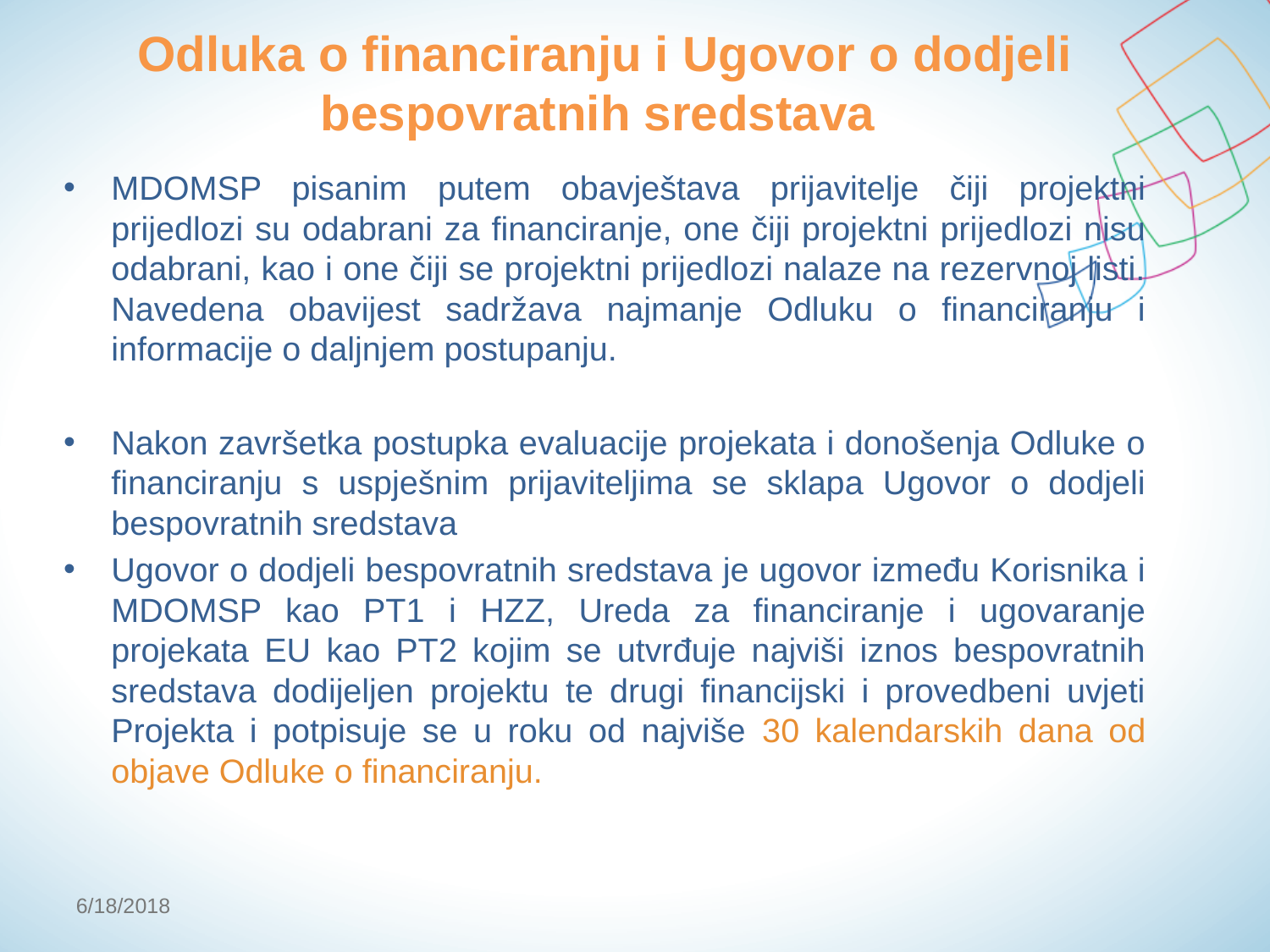

# Odluka o financiranju i Ugovor o dodjeli bespovratnih sredstava
MDOMSP pisanim putem obavještava prijavitelje čiji projektni prijedlozi su odabrani za financiranje, one čiji projektni prijedlozi nisu odabrani, kao i one čiji se projektni prijedlozi nalaze na rezervnoj listi. Navedena obavijest sadržava najmanje Odluku o financiranju i informacije o daljnjem postupanju.

Nakon završetka postupka evaluacije projekata i donošenja Odluke o financiranju s uspješnim prijaviteljima se sklapa Ugovor o dodjeli bespovratnih sredstava
Ugovor o dodjeli bespovratnih sredstava je ugovor između Korisnika i MDOMSP kao PT1 i HZZ, Ureda za financiranje i ugovaranje projekata EU kao PT2 kojim se utvrđuje najviši iznos bespovratnih sredstava dodijeljen projektu te drugi financijski i provedbeni uvjeti Projekta i potpisuje se u roku od najviše 30 kalendarskih dana od objave Odluke o financiranju.